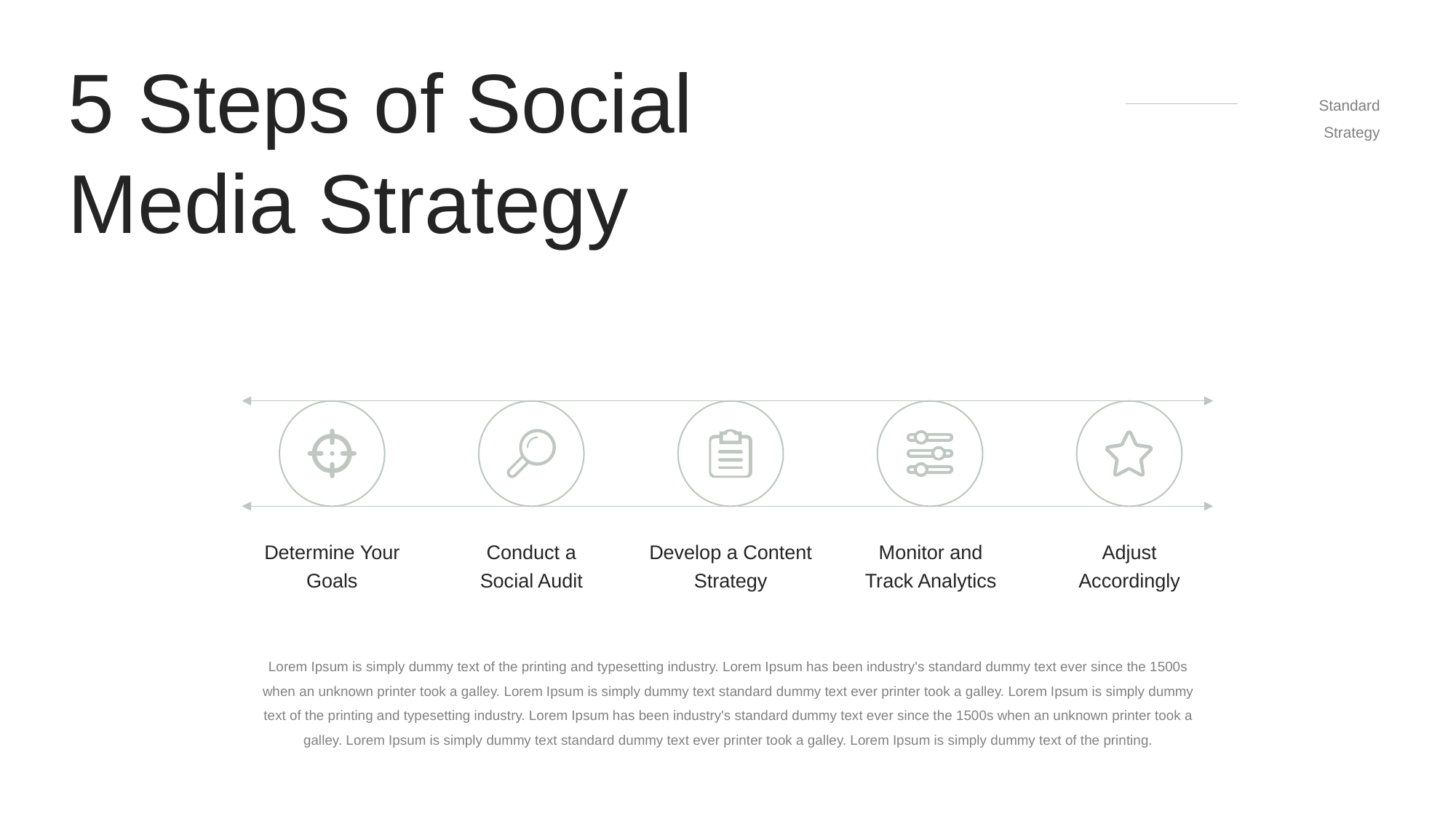

5 Steps of Social Media Strategy
Standard Strategy

Determine Your Goals
Conduct a Social Audit
Develop a Content Strategy
Monitor and Track Analytics
Adjust Accordingly
Lorem Ipsum is simply dummy text of the printing and typesetting industry. Lorem Ipsum has been industry's standard dummy text ever since the 1500s when an unknown printer took a galley. Lorem Ipsum is simply dummy text standard dummy text ever printer took a galley. Lorem Ipsum is simply dummy text of the printing and typesetting industry. Lorem Ipsum has been industry's standard dummy text ever since the 1500s when an unknown printer took a galley. Lorem Ipsum is simply dummy text standard dummy text ever printer took a galley. Lorem Ipsum is simply dummy text of the printing.